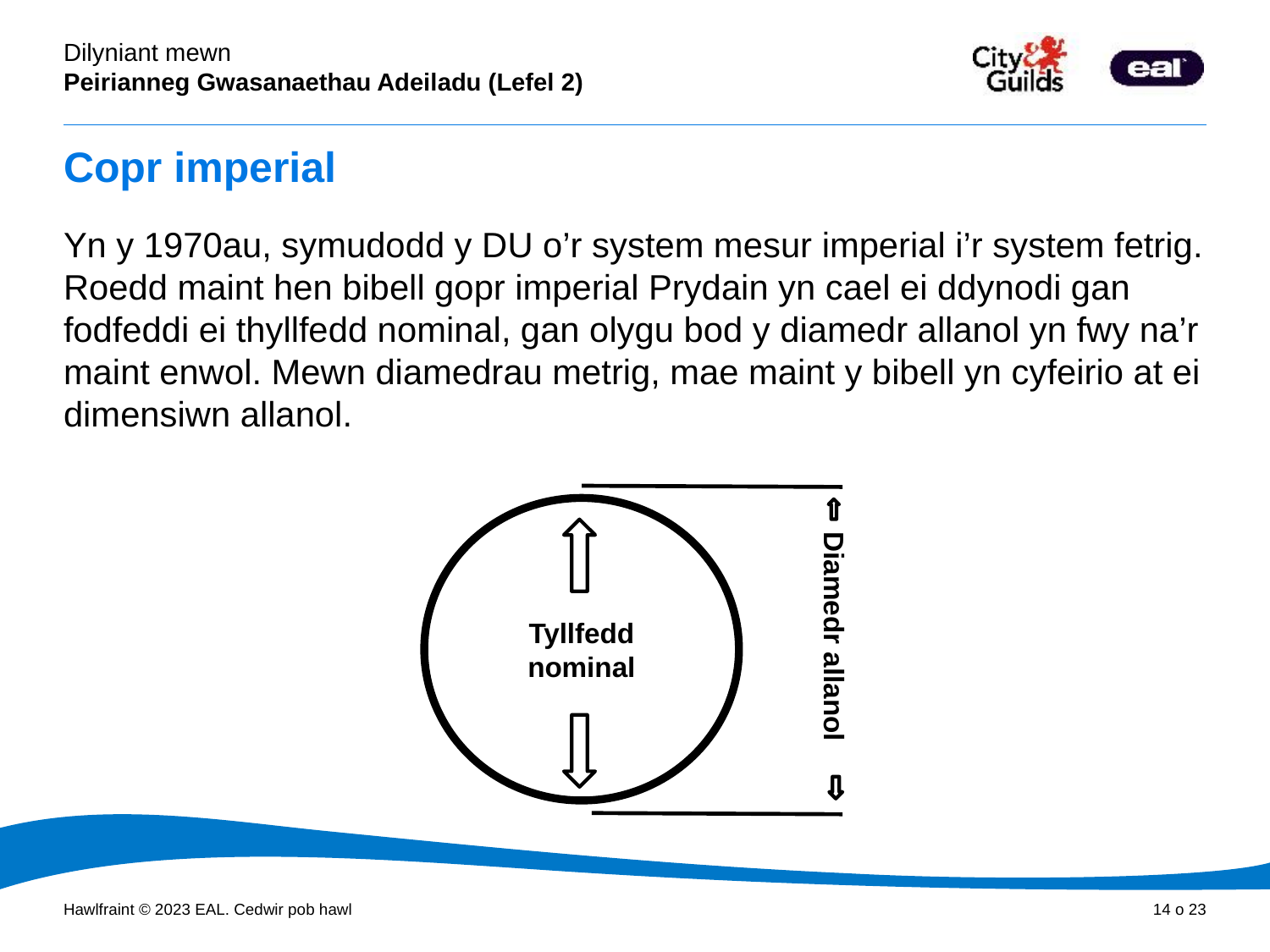

# Copr imperial
Yn y 1970au, symudodd y DU o’r system mesur imperial i’r system fetrig. Roedd maint hen bibell gopr imperial Prydain yn cael ei ddynodi gan fodfeddi ei thyllfedd nominal, gan olygu bod y diamedr allanol yn fwy na’r maint enwol. Mewn diamedrau metrig, mae maint y bibell yn cyfeirio at ei dimensiwn allanol.
Tyllfedd nominal

Diamedr allanol